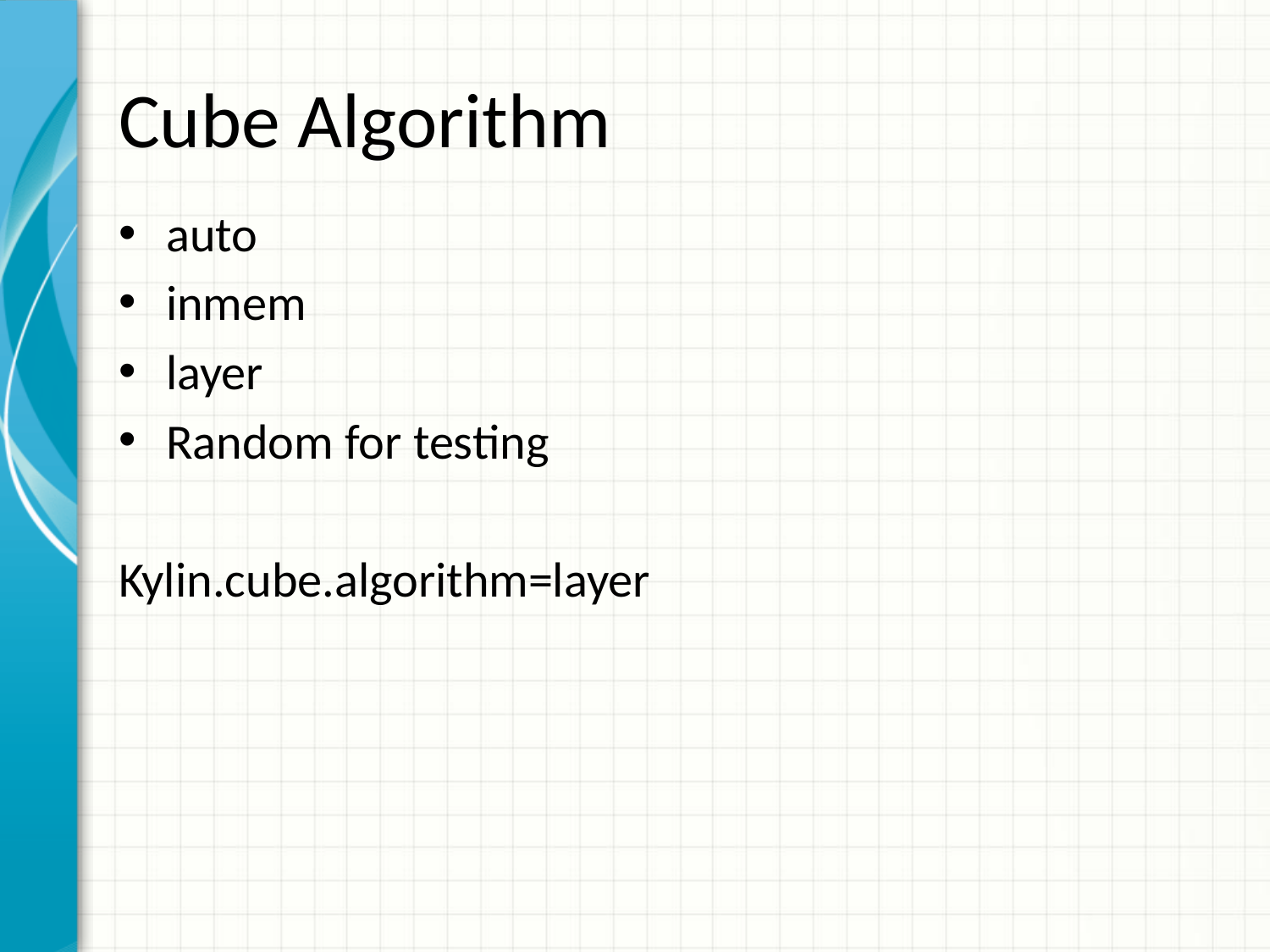

# Cube Algorithm
auto
inmem
layer
Random for testing

Kylin.cube.algorithm=layer